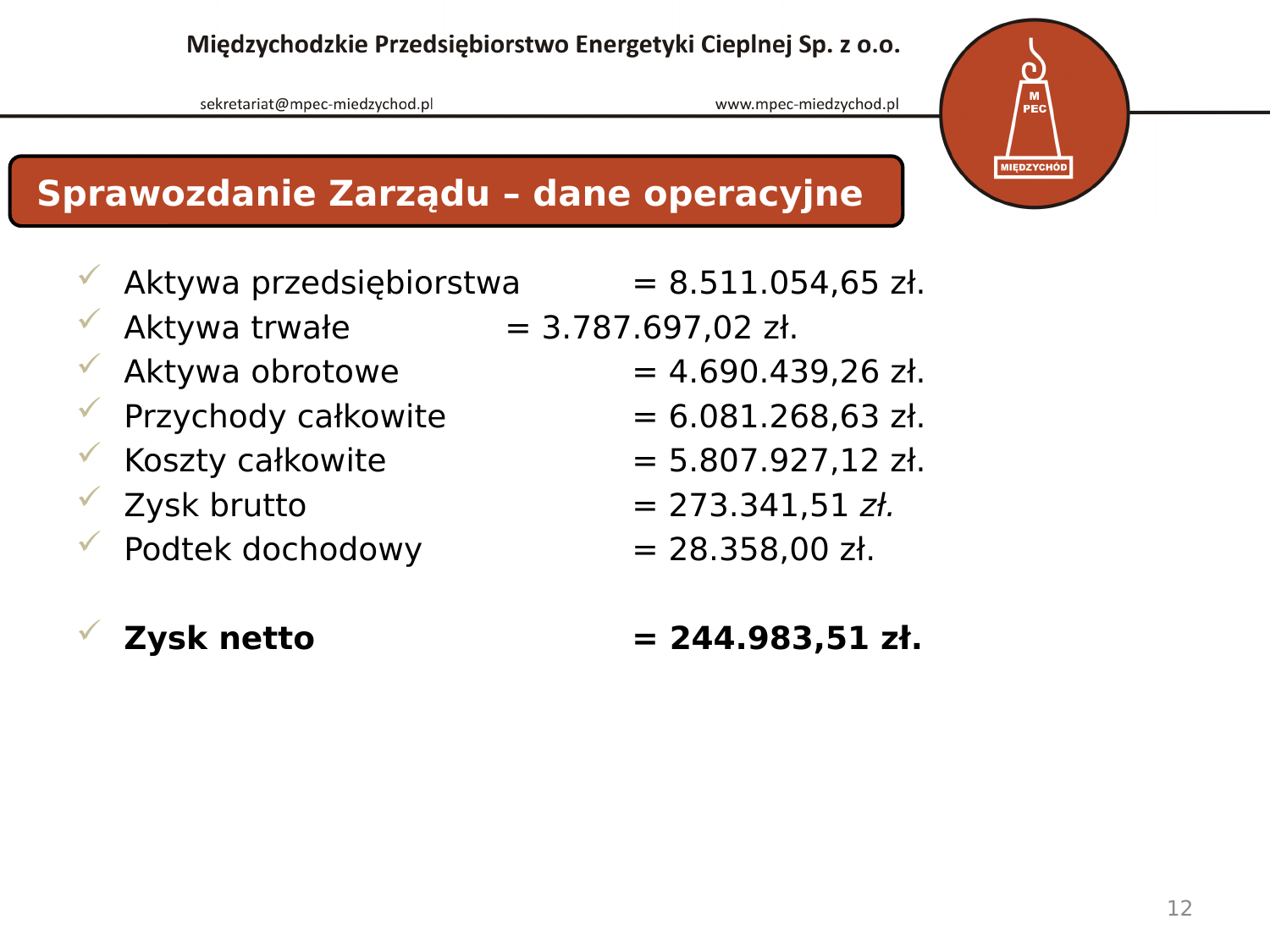

# Sprawozdanie Zarządu – dane operacyjne
Aktywa przedsiębiorstwa	= 8.511.054,65 zł.
Aktywa trwałe 		= 3.787.697,02 zł.
Aktywa obrotowe		= 4.690.439,26 zł.
Przychody całkowite	 	= 6.081.268,63 zł.
Koszty całkowite		= 5.807.927,12 zł.
Zysk brutto			= 273.341,51 zł.
Podtek dochodowy		= 28.358,00 zł.

Zysk netto 			= 244.983,51 zł.

12